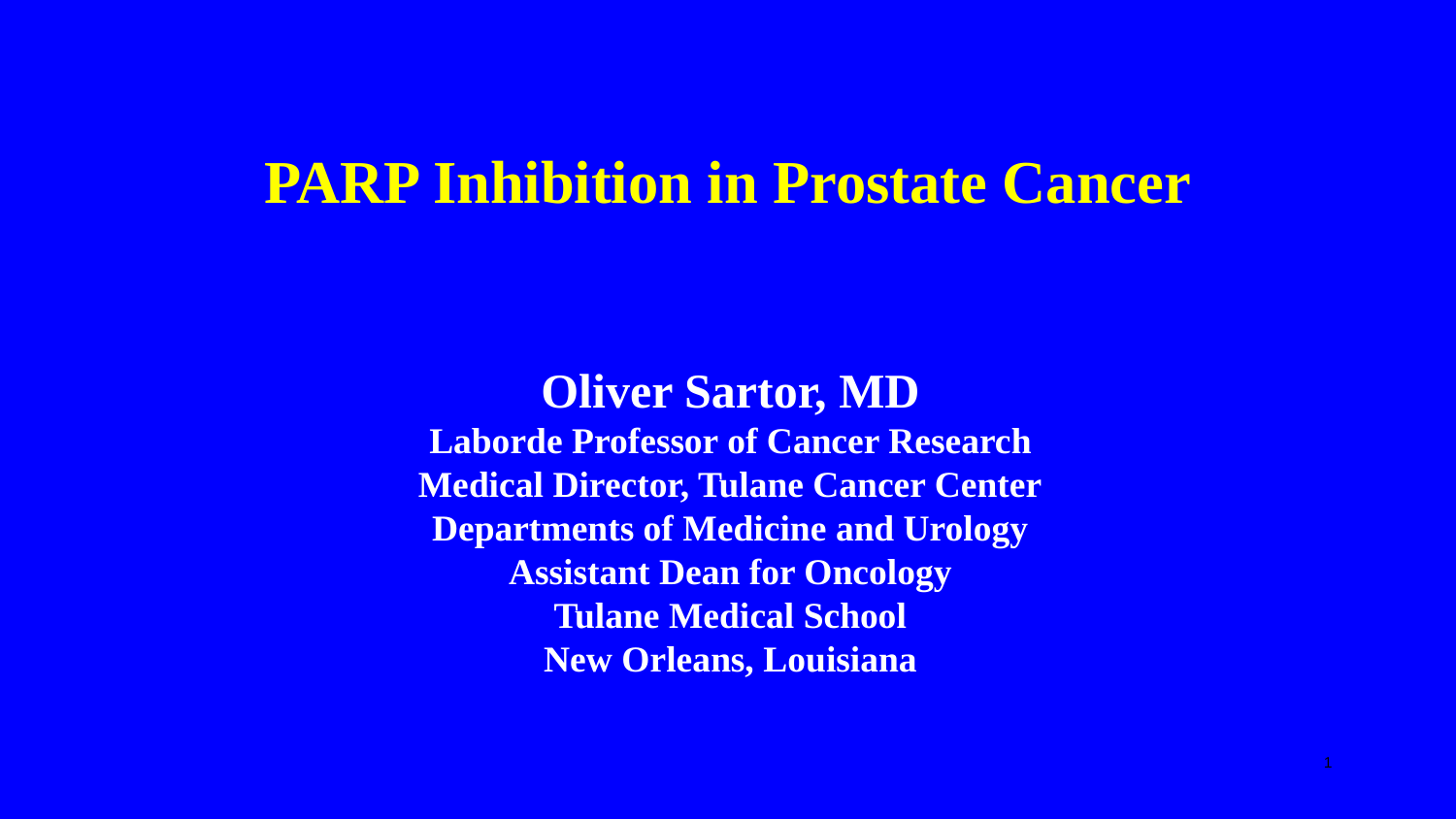

# PARP Inhibition in Prostate Cancer
Oliver Sartor, MD
Laborde Professor of Cancer Research
Medical Director, Tulane Cancer Center
Departments of Medicine and Urology
Assistant Dean for Oncology
Tulane Medical School
New Orleans, Louisiana
1